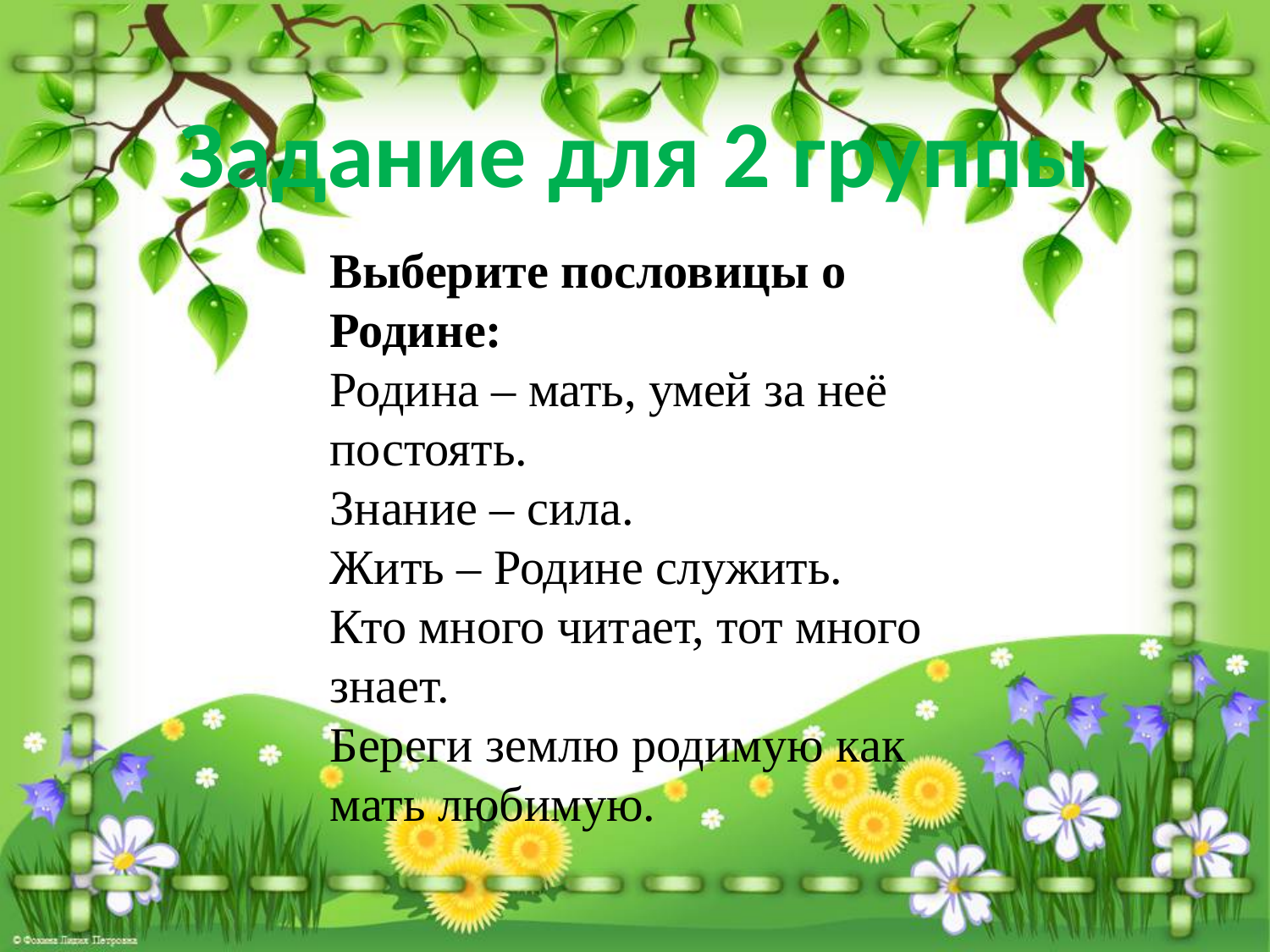

Задание для 2 группы
Выберите пословицы о Родине:
Родина – мать, умей за неё постоять.
Знание – сила.
Жить – Родине служить.
Кто много читает, тот много знает.
Береги землю родимую как мать любимую.